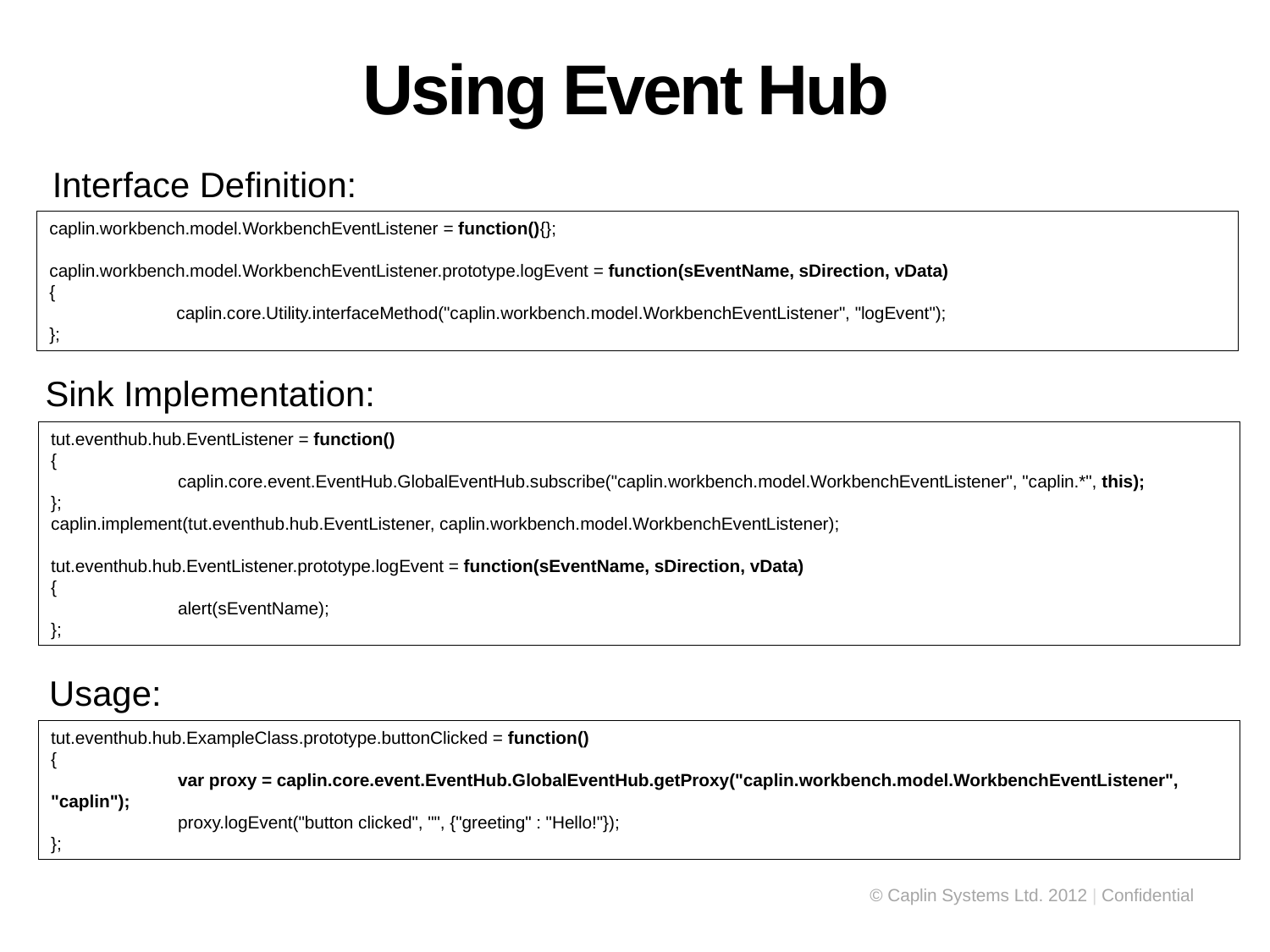

Using Event Hub
Interface Definition:
caplin.workbench.model.WorkbenchEventListener = function(){};

caplin.workbench.model.WorkbenchEventListener.prototype.logEvent = function(sEventName, sDirection, vData)
{
	caplin.core.Utility.interfaceMethod("caplin.workbench.model.WorkbenchEventListener", "logEvent");
};
Sink Implementation:
tut.eventhub.hub.EventListener = function()
{
	caplin.core.event.EventHub.GlobalEventHub.subscribe("caplin.workbench.model.WorkbenchEventListener", "caplin.*", this);
};
caplin.implement(tut.eventhub.hub.EventListener, caplin.workbench.model.WorkbenchEventListener);

tut.eventhub.hub.EventListener.prototype.logEvent = function(sEventName, sDirection, vData)
{
	alert(sEventName);
};
Usage:
tut.eventhub.hub.ExampleClass.prototype.buttonClicked = function()
{
	var proxy = caplin.core.event.EventHub.GlobalEventHub.getProxy("caplin.workbench.model.WorkbenchEventListener", "caplin");
	proxy.logEvent("button clicked", "", {"greeting" : "Hello!"});
};